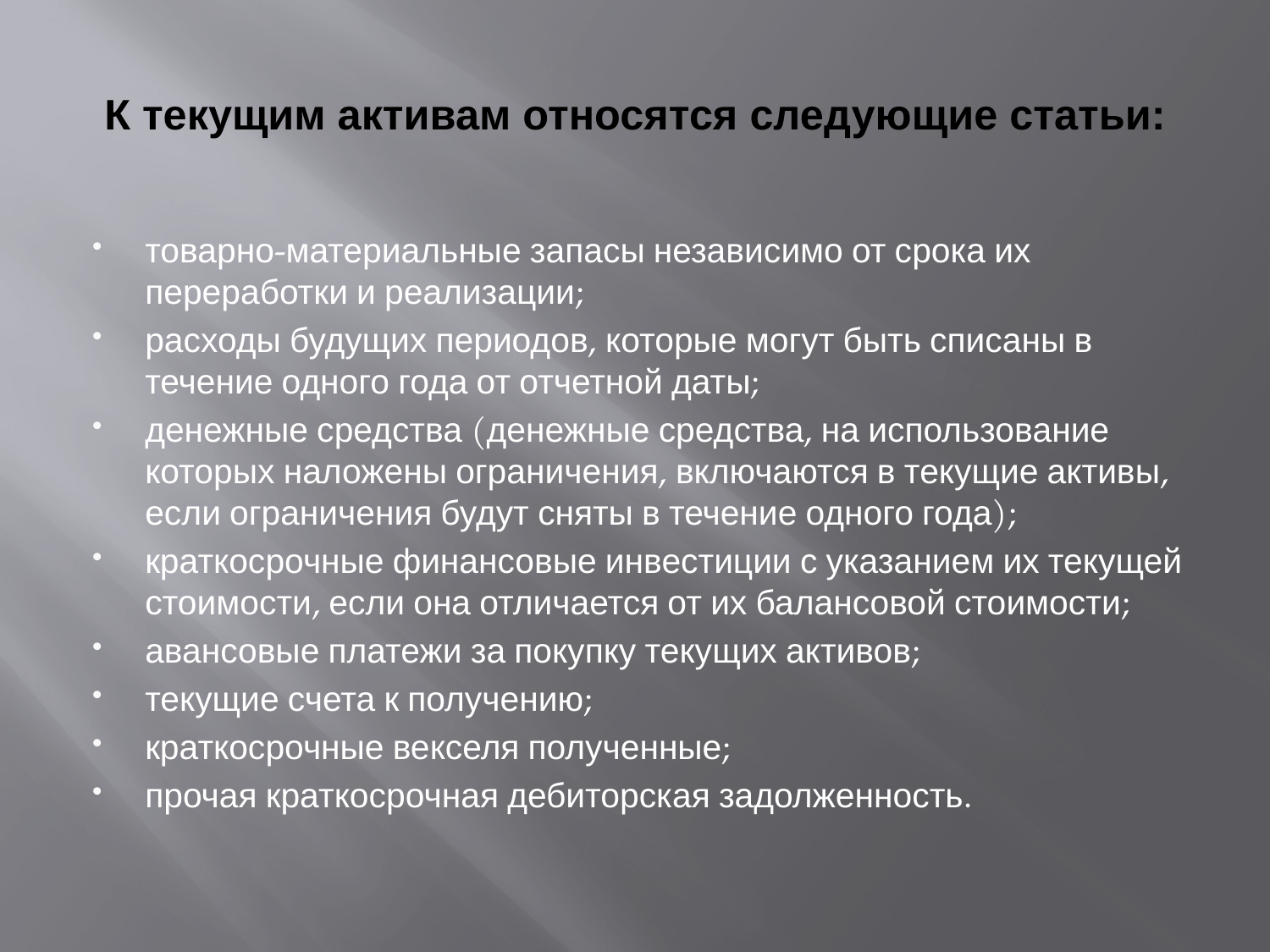

# К текущим активам относятся следующие статьи:
товарно-материальные запасы независимо от срока их переработки и реализации;
расходы будущих периодов, которые могут быть списаны в течение одного года от отчетной даты;
денежные средства (денежные средства, на использование которых наложены ограничения, включаются в текущие активы, если ограничения будут сняты в течение одного года);
краткосрочные финансовые инвестиции с указанием их текущей стоимости, если она отличается от их балансовой стоимости;
авансовые платежи за покупку текущих активов;
текущие счета к получению;
краткосрочные векселя полученные;
прочая краткосрочная дебиторская задолженность.